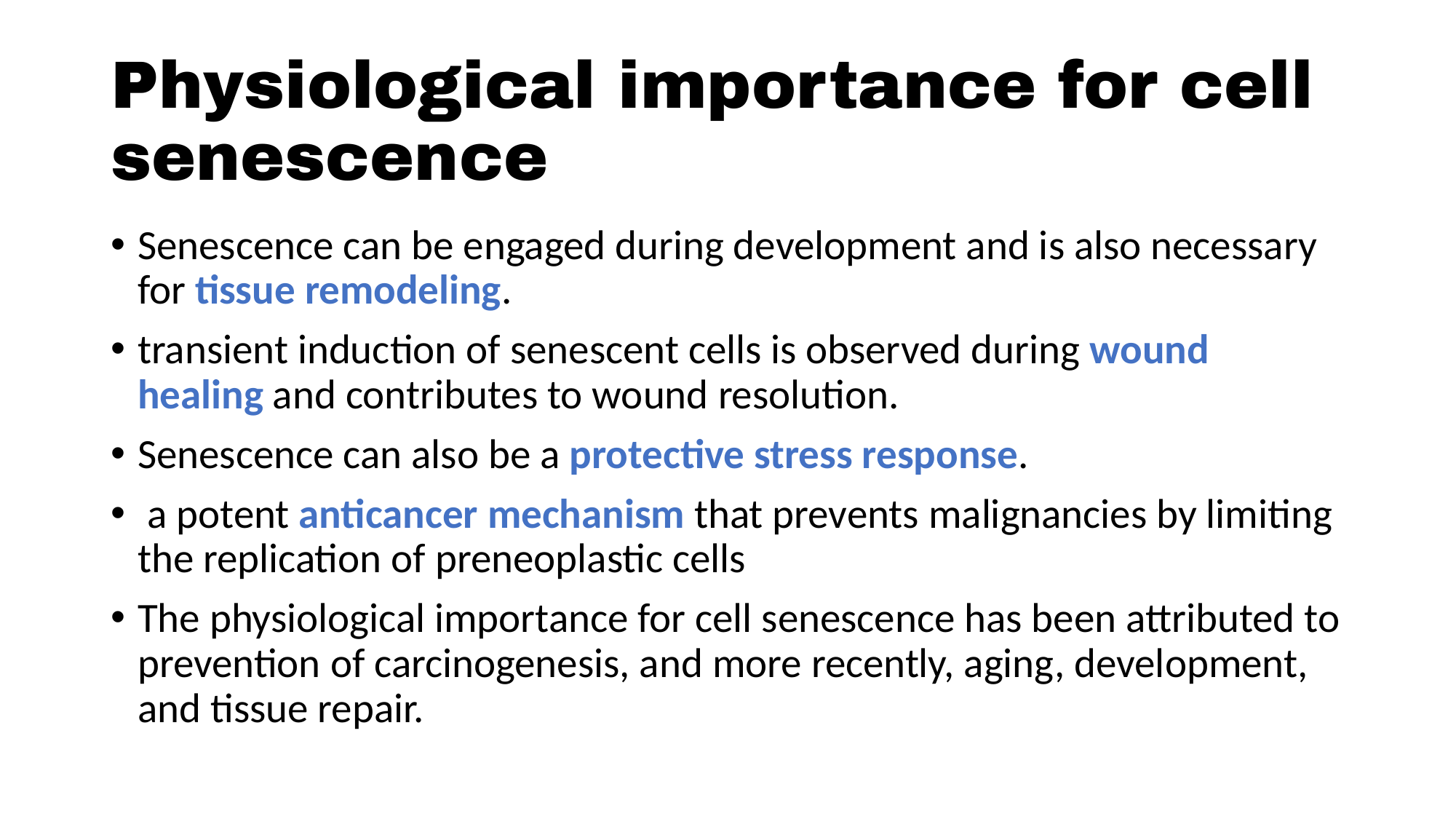

# Physiological importance for cell senescence
Senescence can be engaged during development and is also necessary for tissue remodeling.
transient induction of senescent cells is observed during wound healing and contributes to wound resolution.
Senescence can also be a protective stress response.
 a potent anticancer mechanism that prevents malignancies by limiting the replication of preneoplastic cells
The physiological importance for cell senescence has been attributed to prevention of carcinogenesis, and more recently, aging, development, and tissue repair.